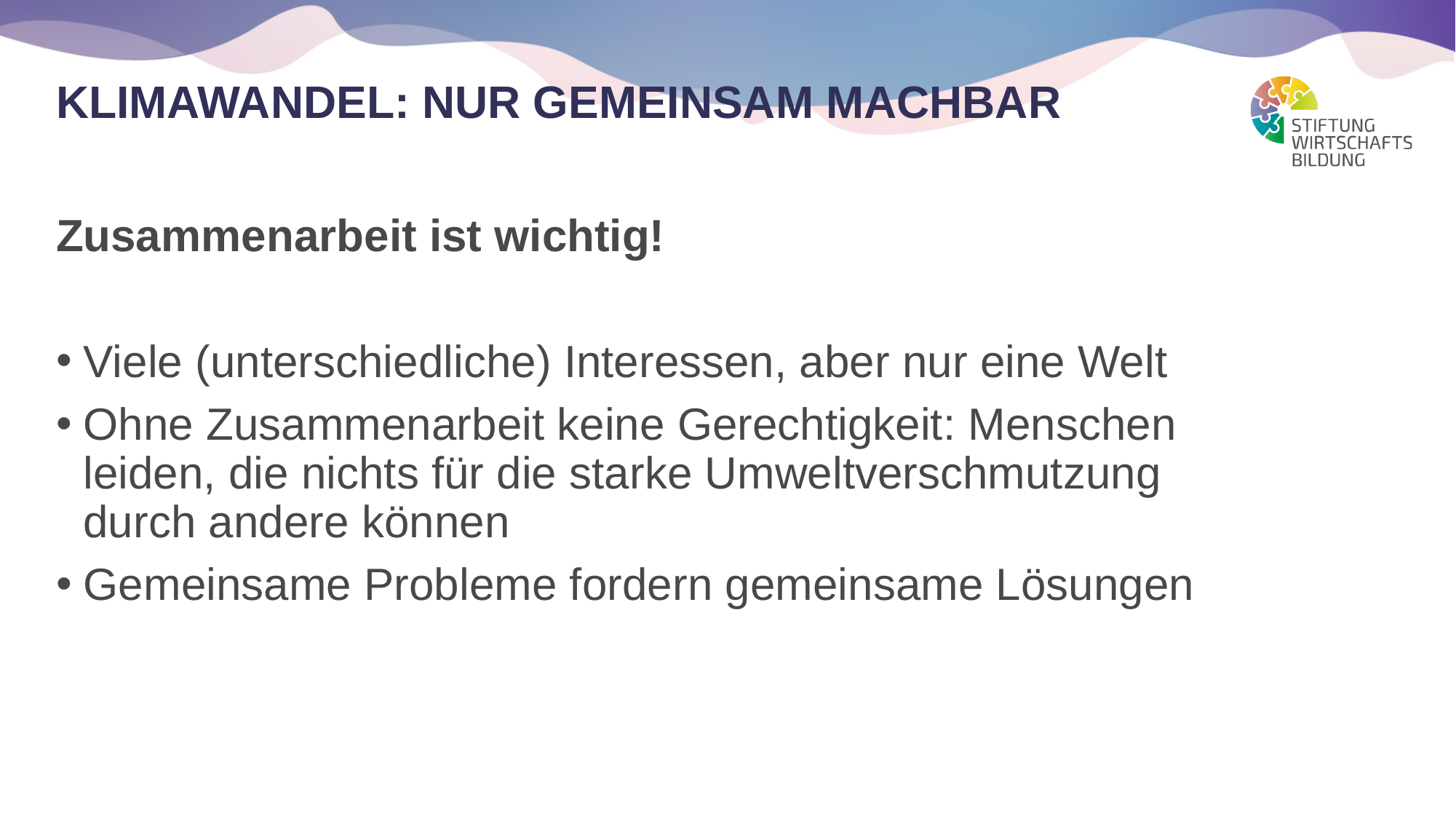

# Klimawandel: nur gemeinsam machbar
Zusammenarbeit ist wichtig!

Viele (unterschiedliche) Interessen, aber nur eine Welt
Ohne Zusammenarbeit keine Gerechtigkeit: Menschen leiden, die nichts für die starke Umweltverschmutzung durch andere können
Gemeinsame Probleme fordern gemeinsame Lösungen